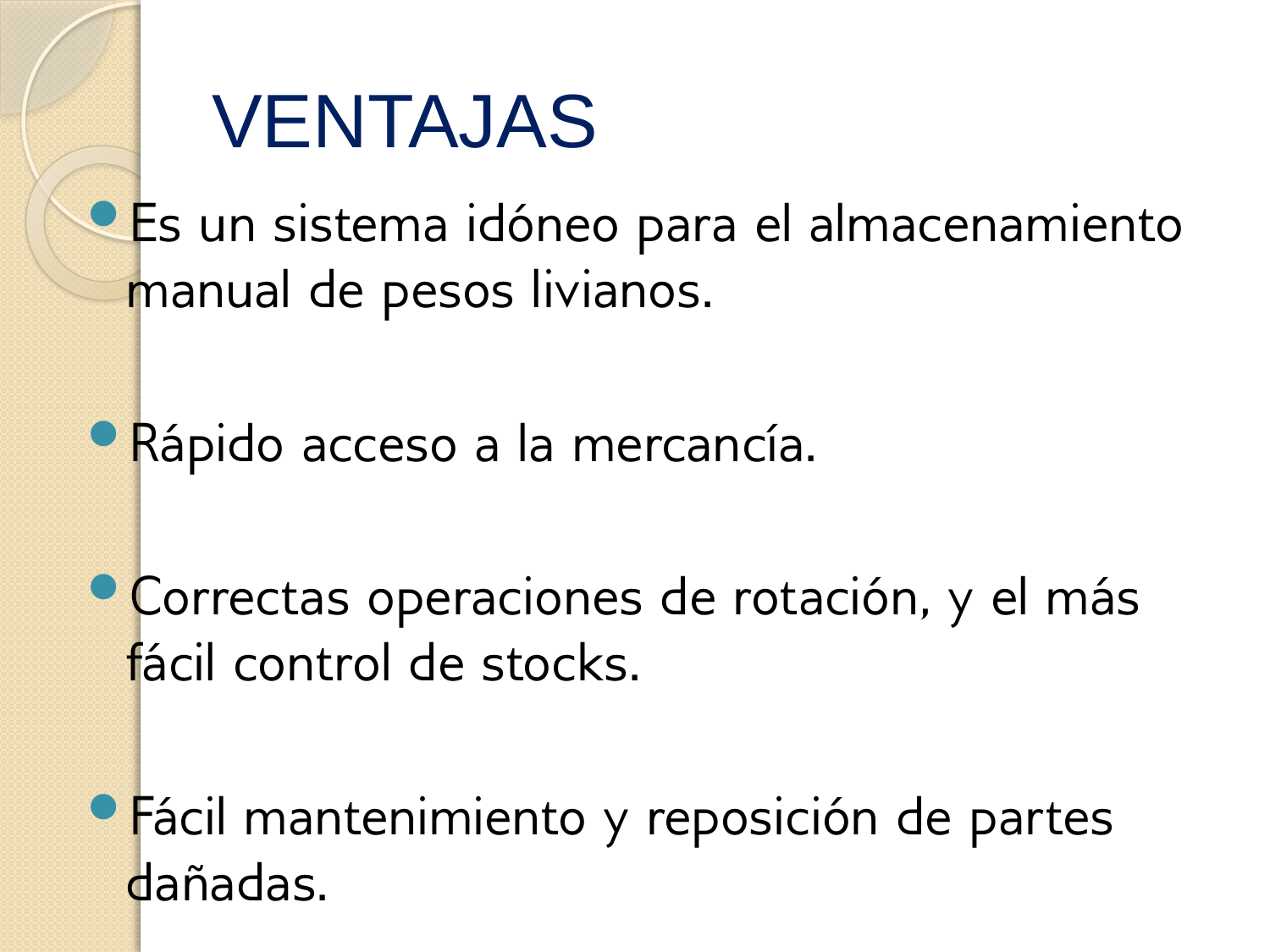

# VENTAJAS
Es un sistema idóneo para el almacenamiento manual de pesos livianos.

Rápido acceso a la mercancía.

Correctas operaciones de rotación, y el más fácil control de stocks.

Fácil mantenimiento y reposición de partes dañadas.